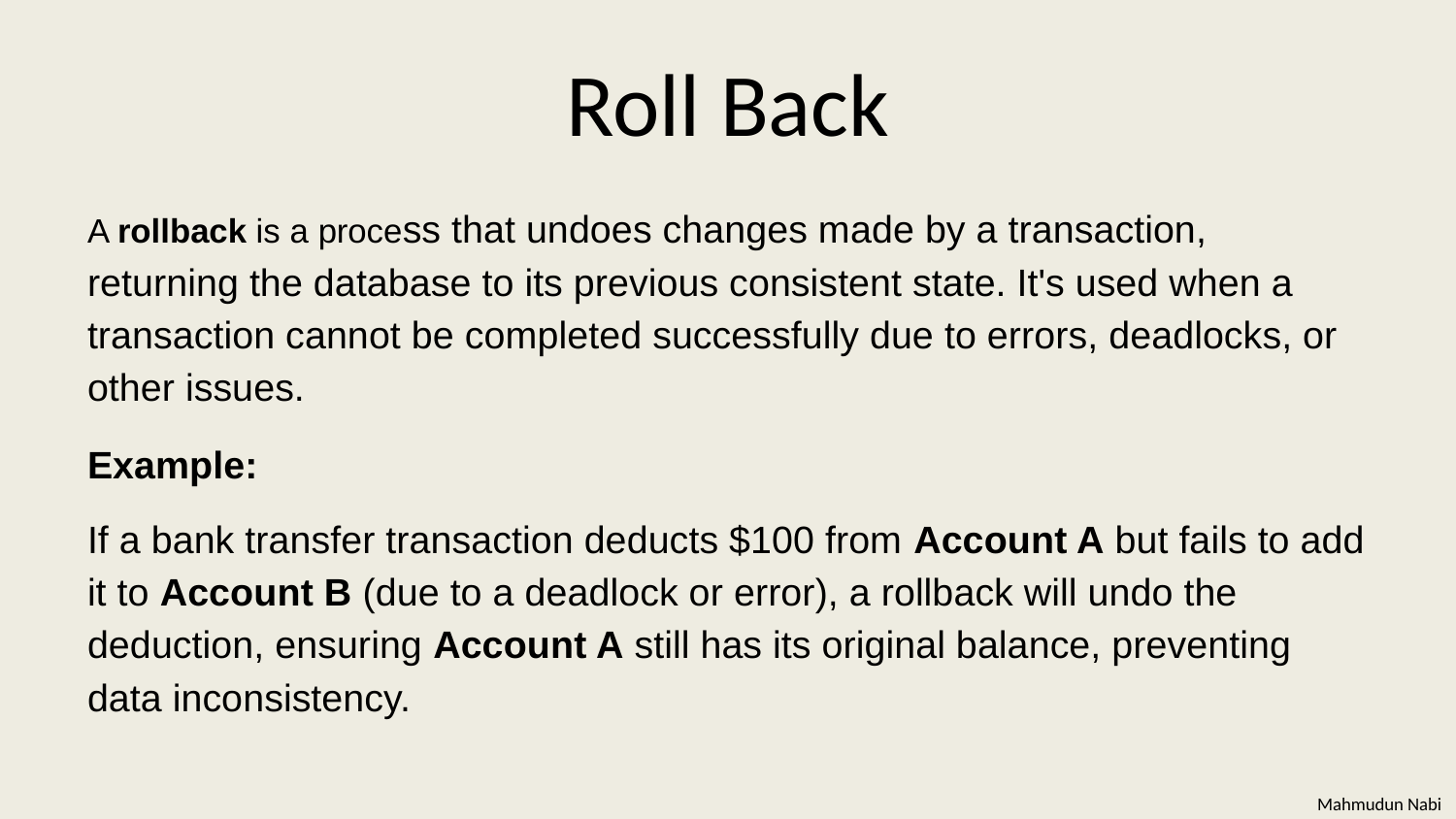

# Roll Back
A rollback is a process that undoes changes made by a transaction, returning the database to its previous consistent state. It's used when a transaction cannot be completed successfully due to errors, deadlocks, or other issues.
Example:
If a bank transfer transaction deducts $100 from Account A but fails to add it to Account B (due to a deadlock or error), a rollback will undo the deduction, ensuring Account A still has its original balance, preventing data inconsistency.